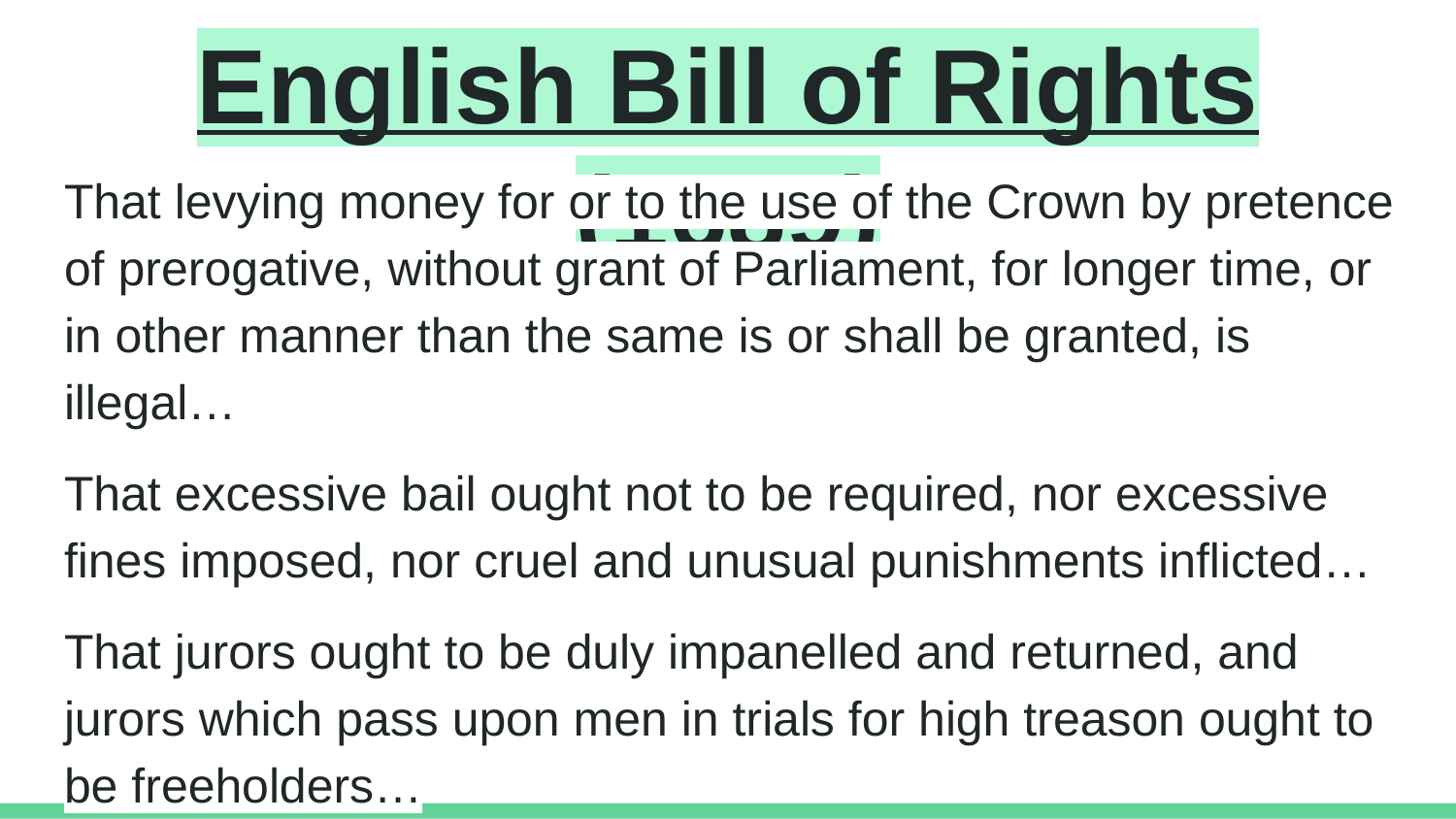

# English Bill of Rights (1689)
That levying money for or to the use of the Crown by pretence of prerogative, without grant of Parliament, for longer time, or in other manner than the same is or shall be granted, is illegal…
That excessive bail ought not to be required, nor excessive fines imposed, nor cruel and unusual punishments inflicted…
That jurors ought to be duly impanelled and returned, and jurors which pass upon men in trials for high treason ought to be freeholders…